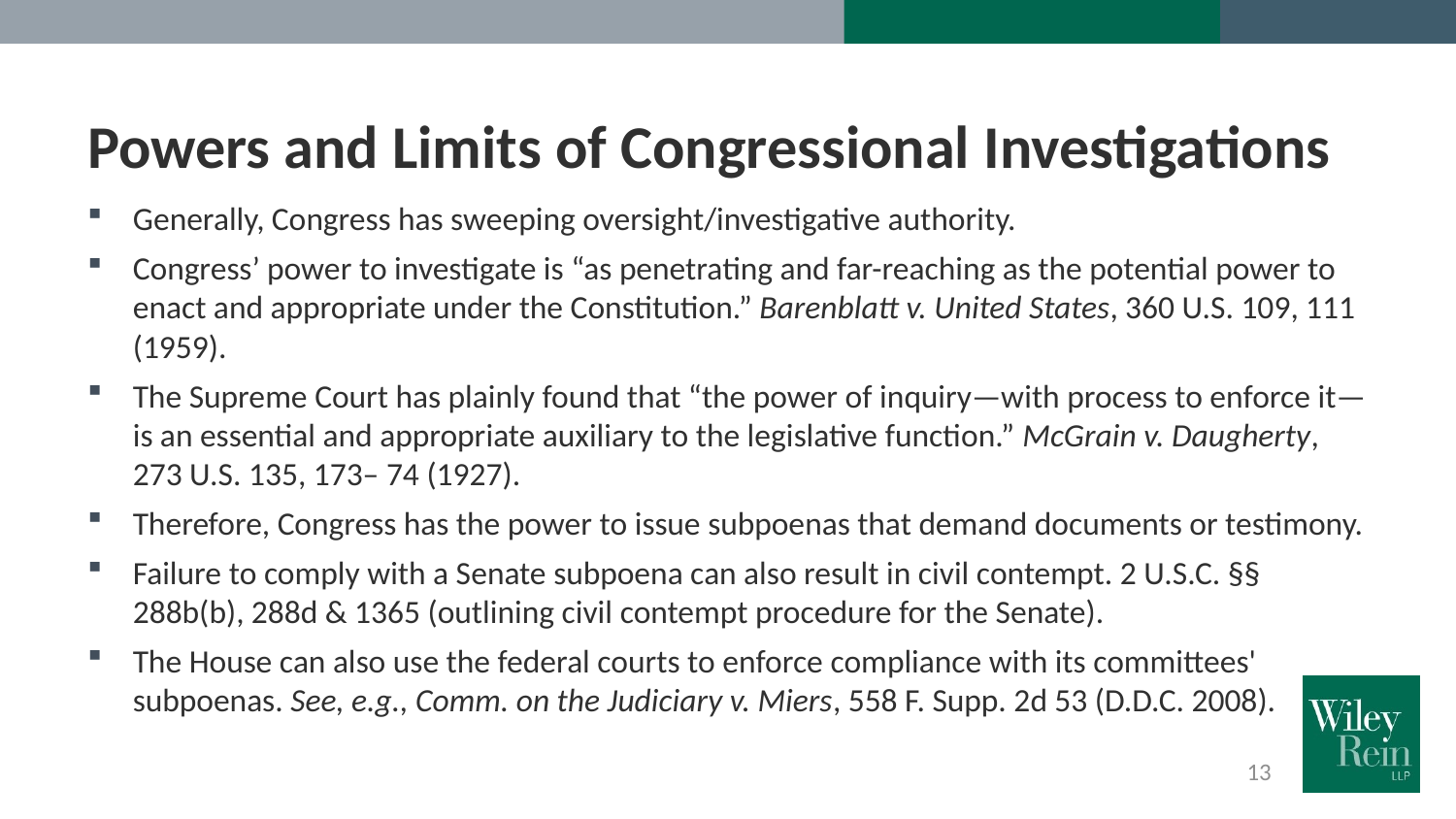

# Powers and Limits of Congressional Investigations
Generally, Congress has sweeping oversight/investigative authority.
Congress’ power to investigate is “as penetrating and far-reaching as the potential power to enact and appropriate under the Constitution.” Barenblatt v. United States, 360 U.S. 109, 111 (1959).
The Supreme Court has plainly found that “the power of inquiry—with process to enforce it—is an essential and appropriate auxiliary to the legislative function.” McGrain v. Daugherty, 273 U.S. 135, 173– 74 (1927).
Therefore, Congress has the power to issue subpoenas that demand documents or testimony.
Failure to comply with a Senate subpoena can also result in civil contempt. 2 U.S.C. §§ 288b(b), 288d & 1365 (outlining civil contempt procedure for the Senate).
The House can also use the federal courts to enforce compliance with its committees' subpoenas. See, e.g., Comm. on the Judiciary v. Miers, 558 F. Supp. 2d 53 (D.D.C. 2008).

13